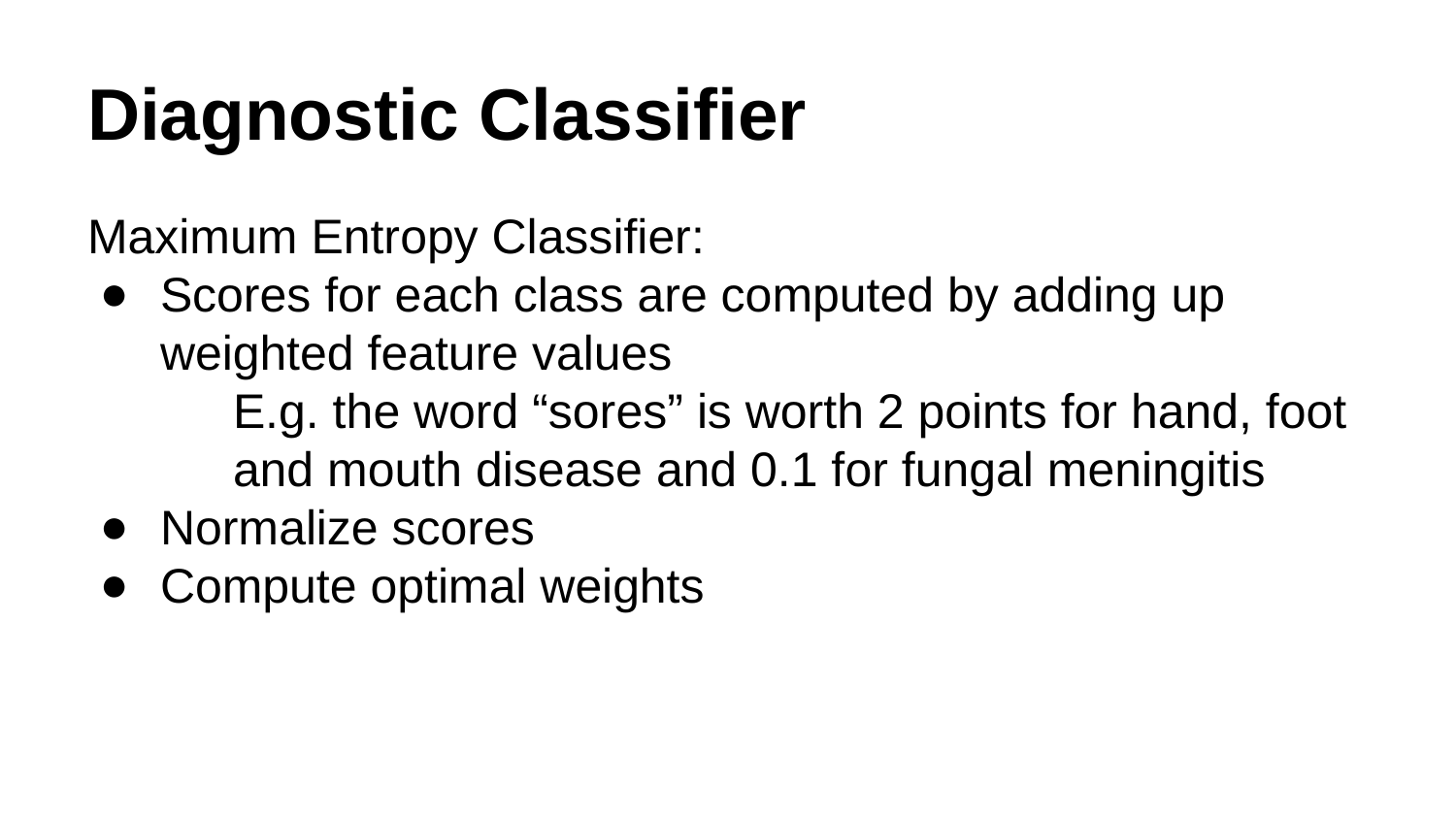

# Diagnostic Classifier
Maximum Entropy Classifier:
Scores for each class are computed by adding up weighted feature values
E.g. the word “sores” is worth 2 points for hand, foot and mouth disease and 0.1 for fungal meningitis
Normalize scores
Compute optimal weights